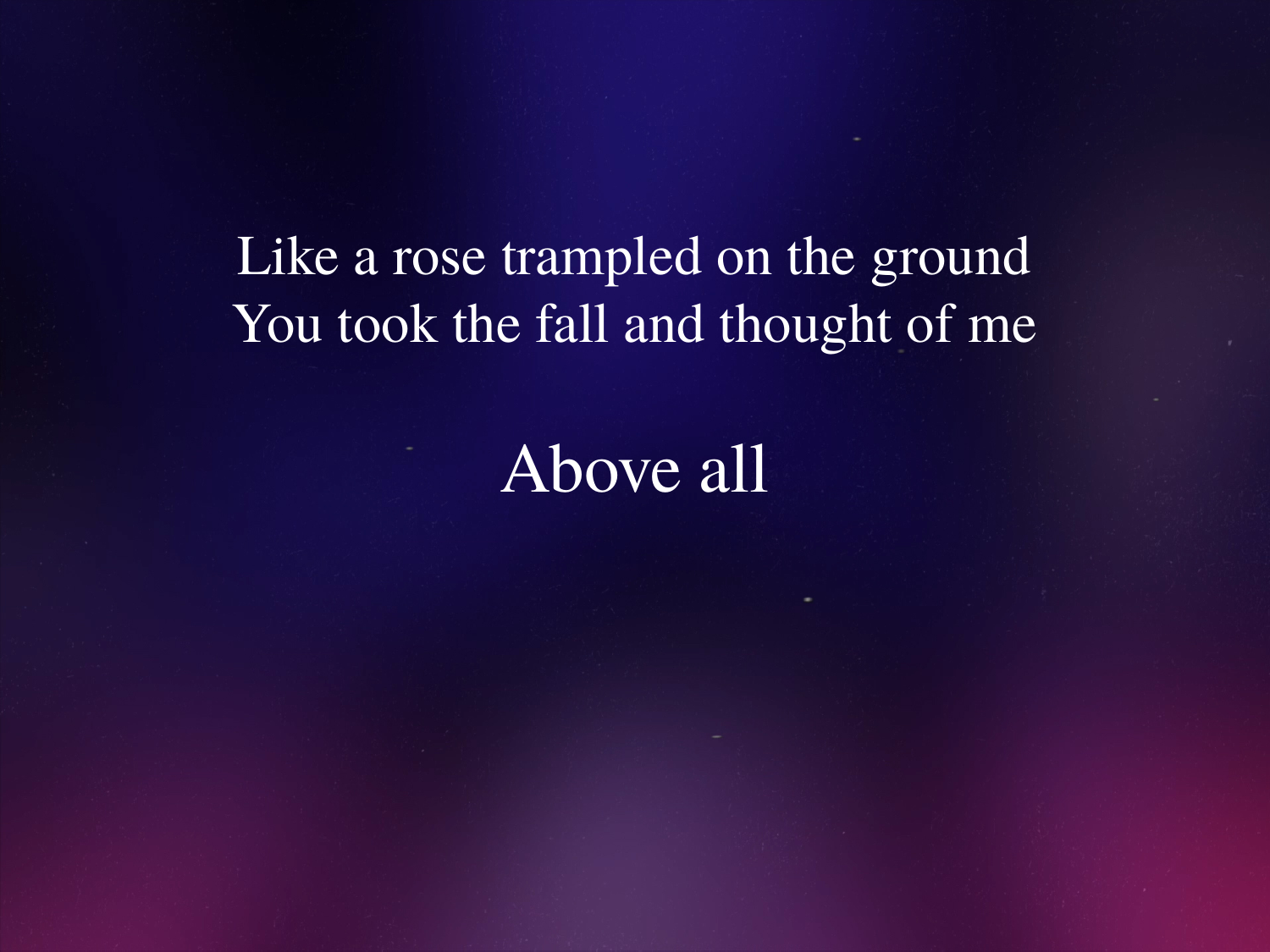

# Like a rose trampled on the ground You took the fall and thought of me Above all